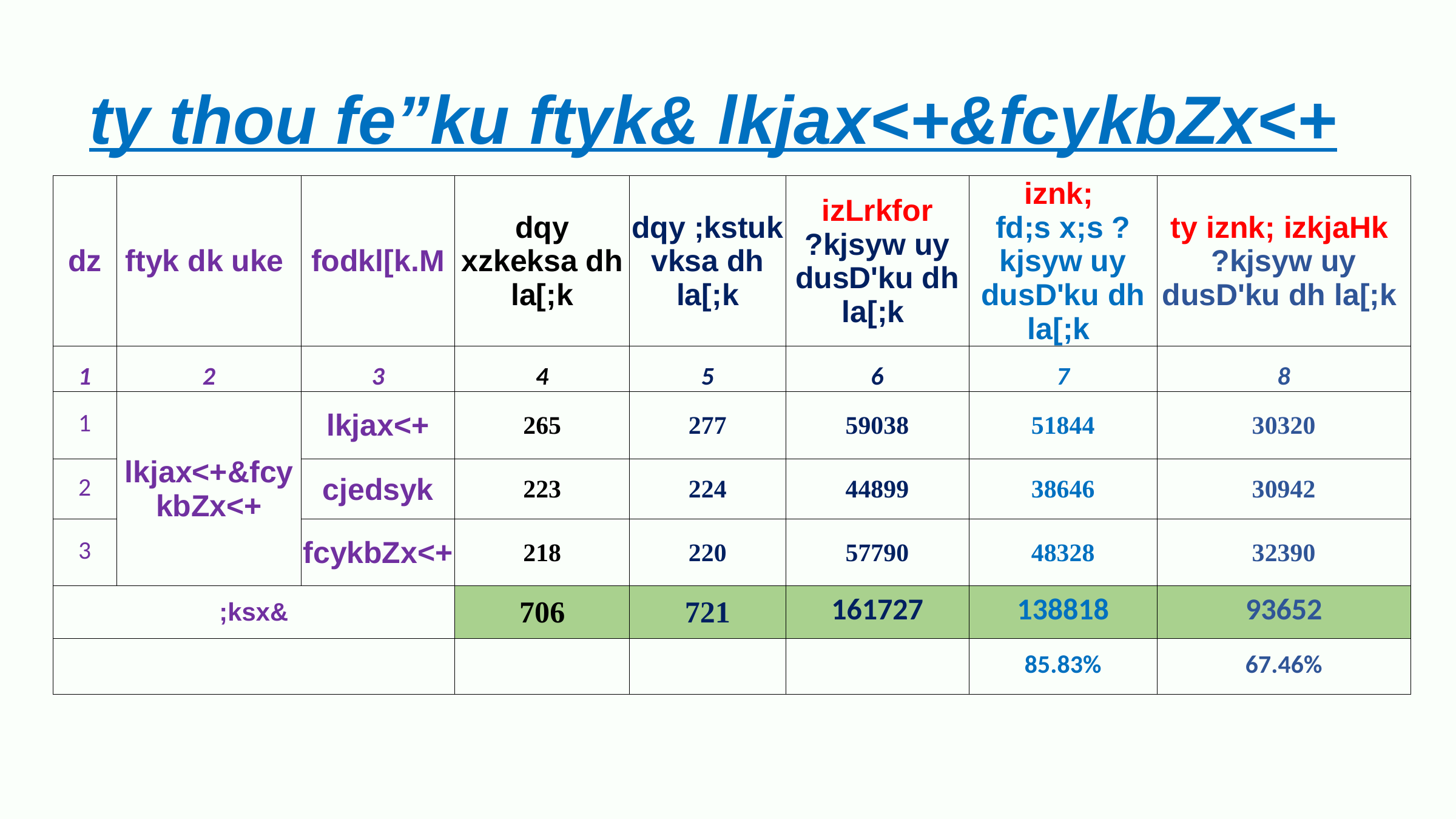

ty thou fe”ku ftyk& lkjax<+&fcykbZx<+
| dz | ftyk dk uke | fodkl[k.M | dqy xzkeksa dh la[;k | dqy ;kstukvksa dh la[;k | izLrkfor ?kjsyw uy dusD'ku dh la[;k | iznk; fd;s x;s ?kjsyw uy dusD'ku dh la[;k | ty iznk; izkjaHk ?kjsyw uy dusD'ku dh la[;k |
| --- | --- | --- | --- | --- | --- | --- | --- |
| 1 | 2 | 3 | 4 | 5 | 6 | 7 | 8 |
| 1 | lkjax<+&fcykbZx<+ | lkjax<+ | 265 | 277 | 59038 | 51844 | 30320 |
| 2 |  | cjedsyk | 223 | 224 | 44899 | 38646 | 30942 |
| 3 |  | fcykbZx<+ | 218 | 220 | 57790 | 48328 | 32390 |
| ;ksx& |  |  | 706 | 721 | 161727 | 138818 | 93652 |
|  |  |  |  |  |  | 85.83% | 67.46% |